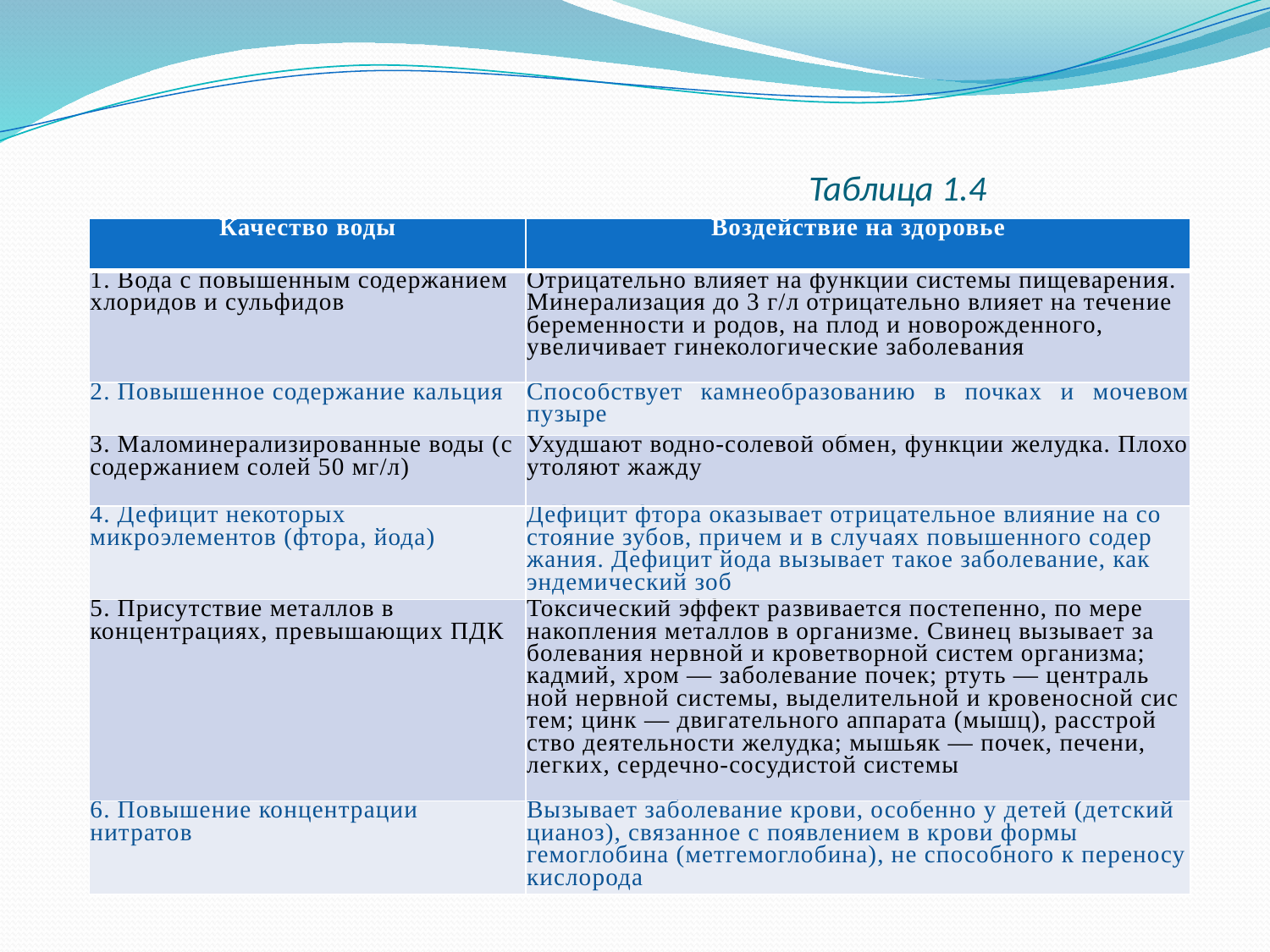

# Таблица 1.4 Вода и неинфекционные заболевания
| Качество воды | Воздействие на здоровье |
| --- | --- |
| 1. Вода с повышенным содержанием хлоридов и сульфидов | Отрицательно влияет на функции системы пищеварения. Минерализация до 3 г/л отрицательно влияет на течение беременности и родов, на плод и новорожденного, увеличивает гинекологические заболевания |
| 2. Повышенное содержание кальция | Способствует камнеобразованию в почках и мочевом пузыре |
| 3. Маломинерализированные воды (с содер­жанием солей 50 мг/л) | Ухудшают водно-солевой обмен, функции желудка. Плохо утоляют жажду |
| 4. Дефицит некоторых микроэлементов (фтора, йода) | Дефицит фтора оказывает отрицательное влияние на со­стояние зубов, причем и в случаях повышенного содер­жания. Дефицит йода вызывает такое заболевание, как эндемический зоб |
| 5. Присутствие металлов в концентрациях, превышающих ПДК | Токсический эффект развивается постепенно, по мере накопления металлов в организме. Свинец вызывает за­болевания нервной и кроветворной систем организма; кадмий, хром — заболевание почек; ртуть — централь­ной нервной системы, выделительной и кровеносной сис­тем; цинк — двигательного аппарата (мышц), расстрой­ство деятельности желудка; мышьяк — почек, печени, легких, сердечно-сосудистой системы |
| 6. Повышение концентрации нитратов | Вызывает заболевание крови, особенно у детей (детский цианоз), связанное с появлением в крови формы гемоглобина (метгемоглобина), не способного к переносу ки­слорода |